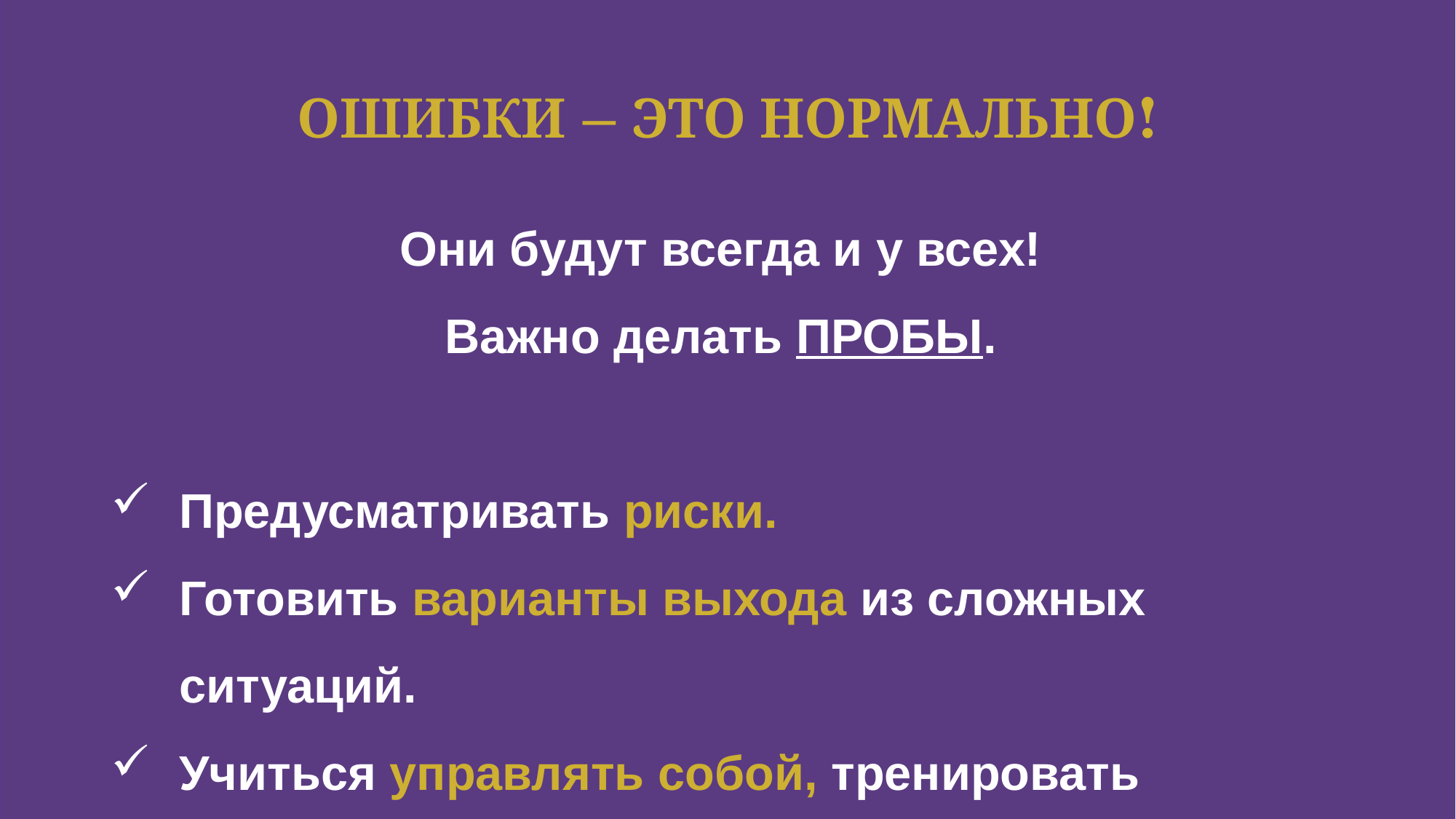

# ОШИБКИ – ЭТО НОРМАЛЬНО!
Они будут всегда и у всех!
Важно делать ПРОБЫ.

Предусматривать риски.
Готовить варианты выхода из сложных ситуаций.
Учиться управлять собой, тренировать навыки.